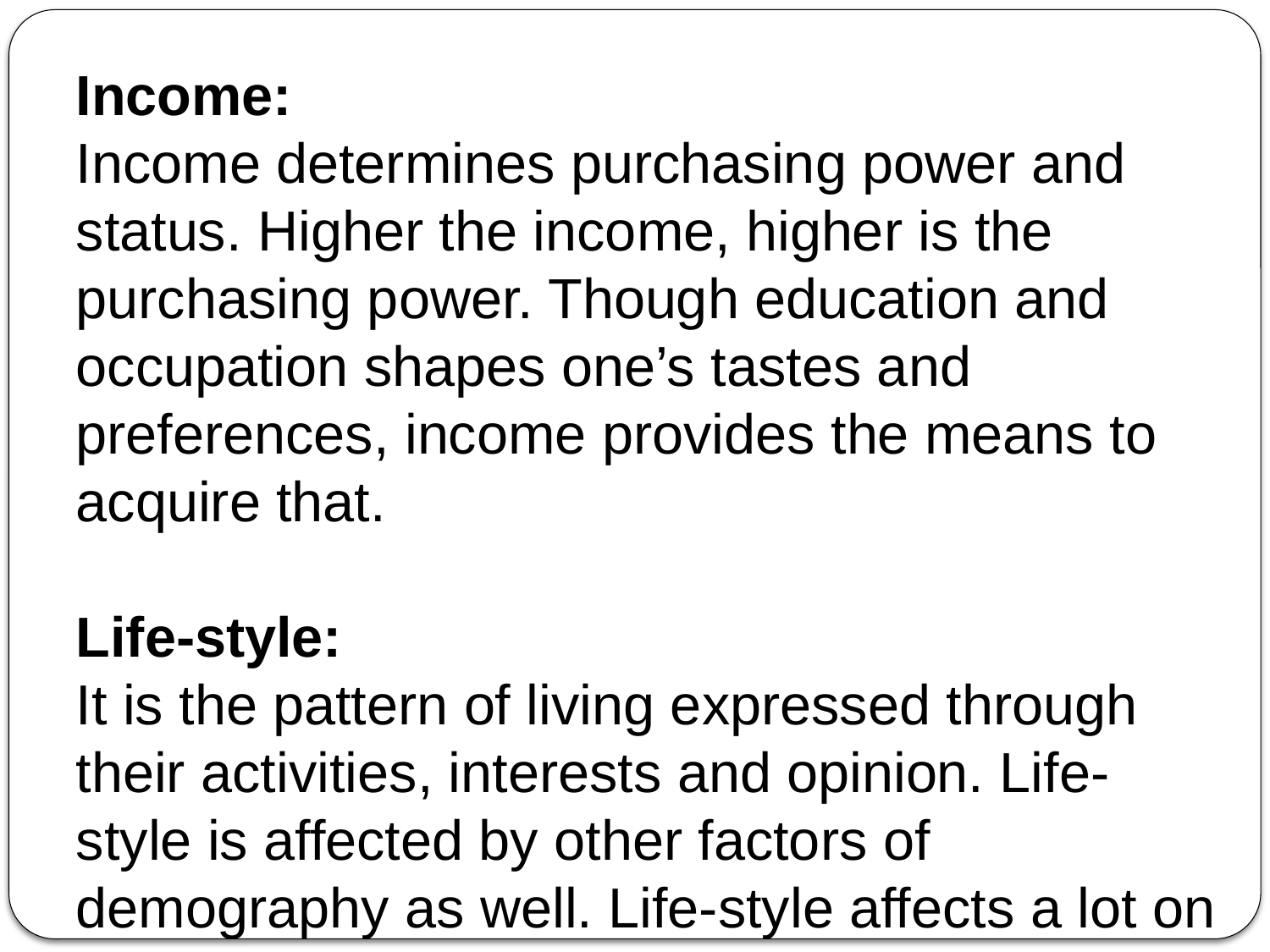

Income:
Income determines purchasing power and status. Higher the income, higher is the purchasing power. Though education and occupation shapes one’s tastes and preferences, income provides the means to acquire that.

Life-style:
It is the pattern of living expressed through their activities, interests and opinion. Life-style is affected by other factors of demography as well. Life-style affects a lot on the purchase decision and brand preferences.